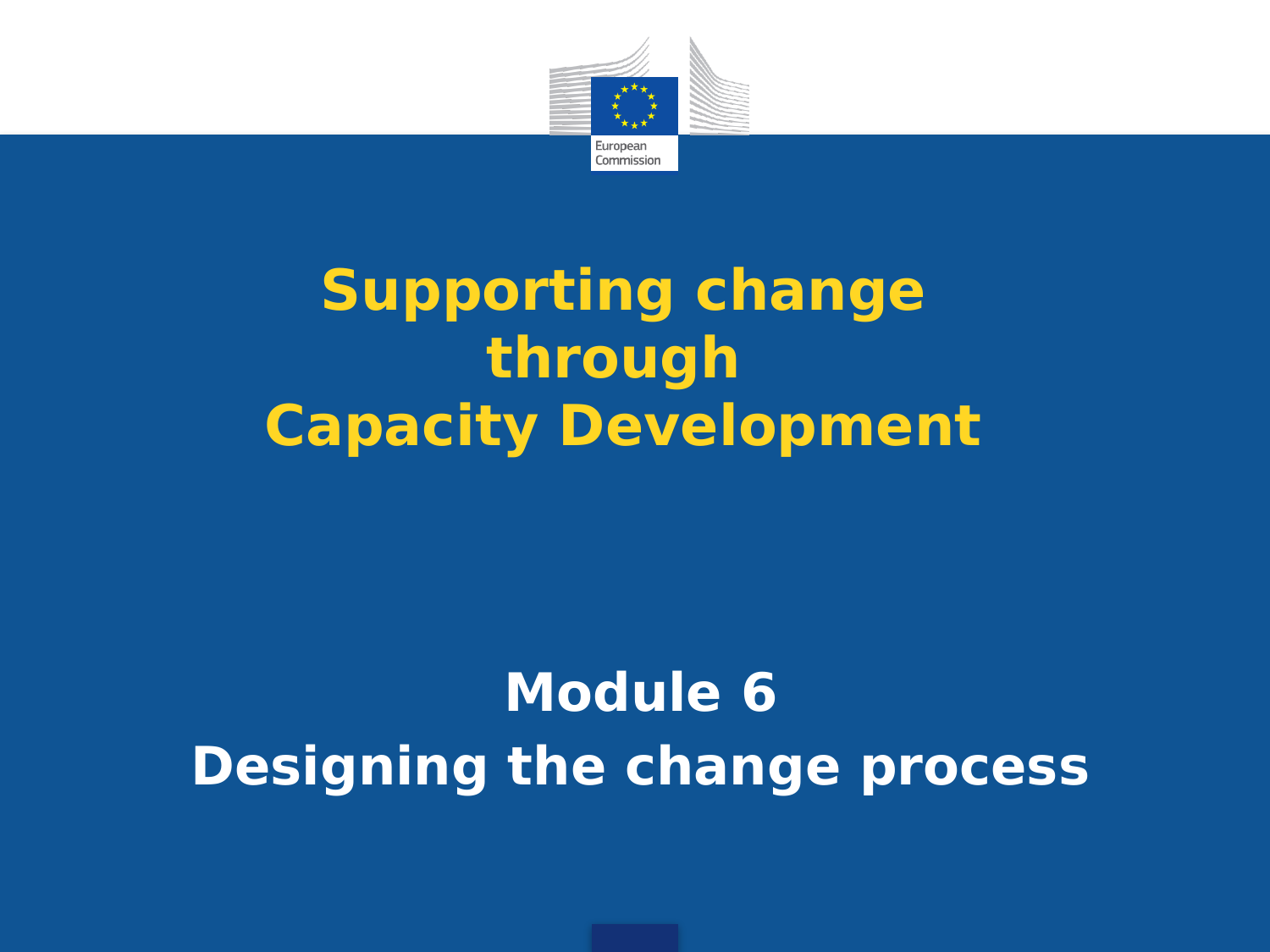

# Supporting change through Capacity Development
Module 6
Designing the change process